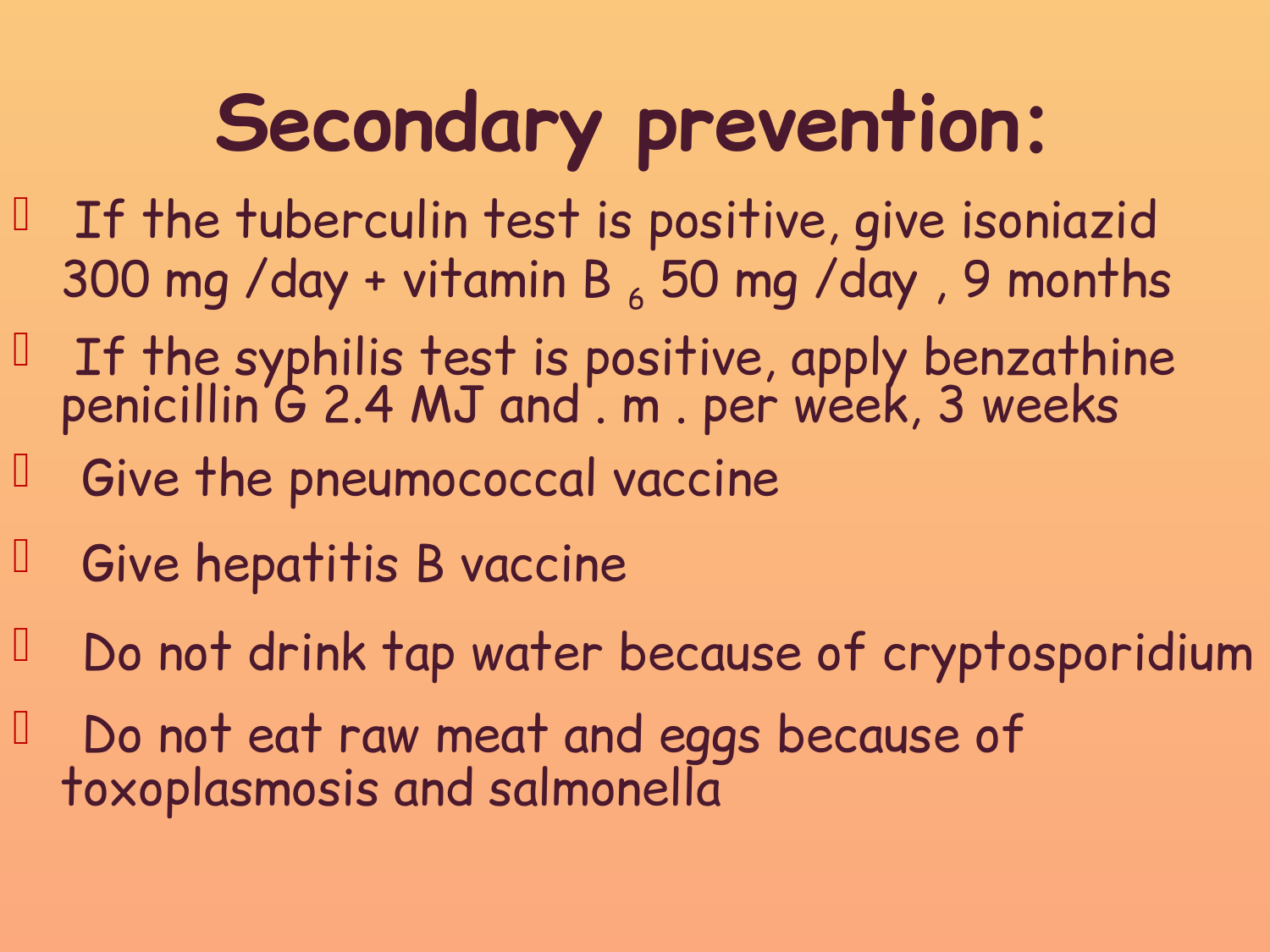

Secondary prevention:

 If the tuberculin test is positive, give isoniazid 300 mg /day + vitamin B 6 50 mg /day , 9 months

 If the syphilis test is positive, apply benzathine penicillin G 2.4 MJ and . m . per week, 3 weeks

 Give the pneumococcal vaccine

 Give hepatitis B vaccine

 Do not drink tap water because of cryptosporidium

 Do not eat raw meat and eggs because of toxoplasmosis and salmonella

#